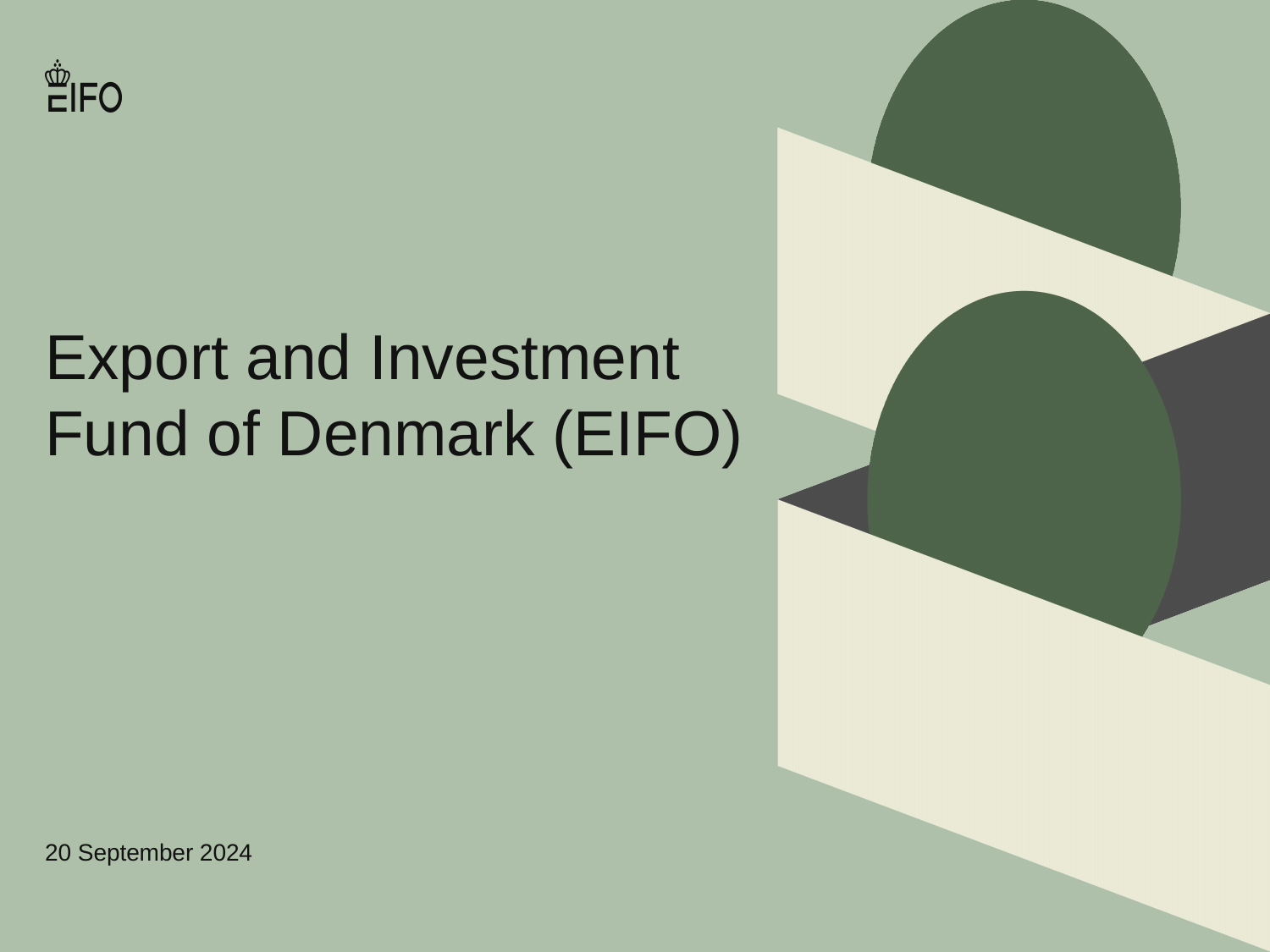

# Export and Investment Fund of Denmark (EIFO)
20 September 2024